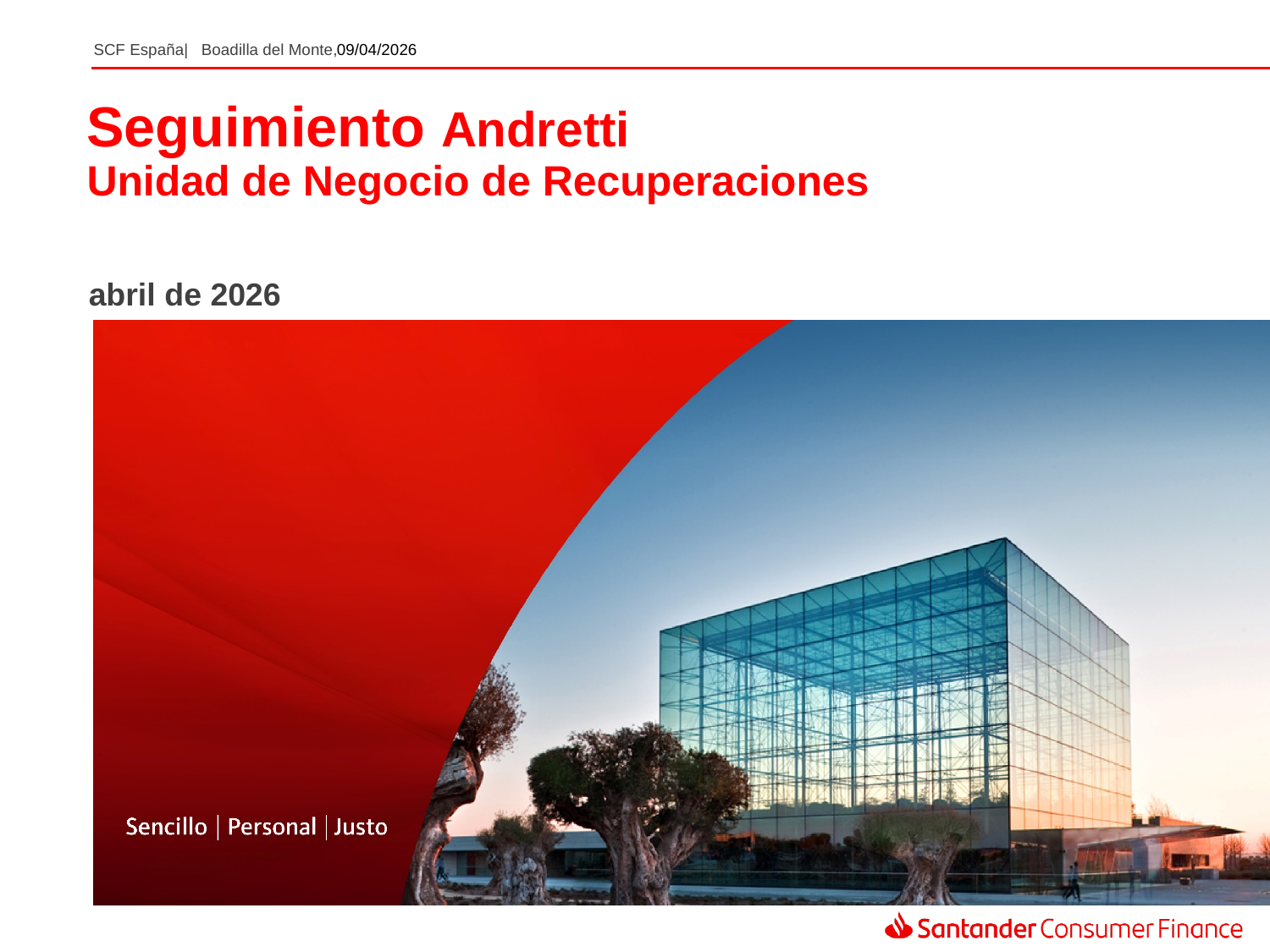

09/04/2026
SCF España|   Boadilla del Monte,
# Seguimiento Andretti Unidad de Negocio de Recuperaciones
abril de 2026